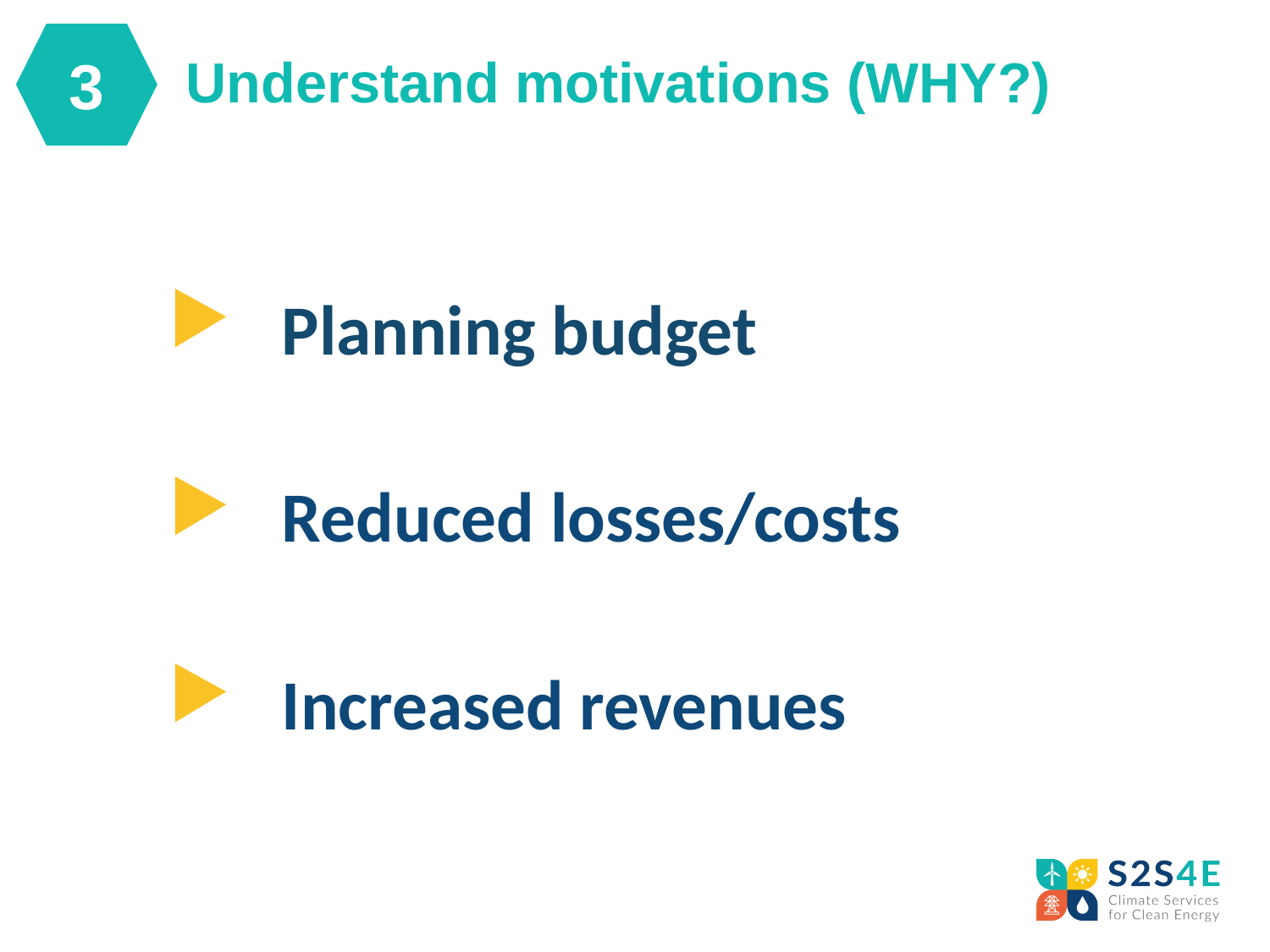

3
Understand motivations (WHY?)
   Planning budget

   Reduced losses/costs

   Increased revenues